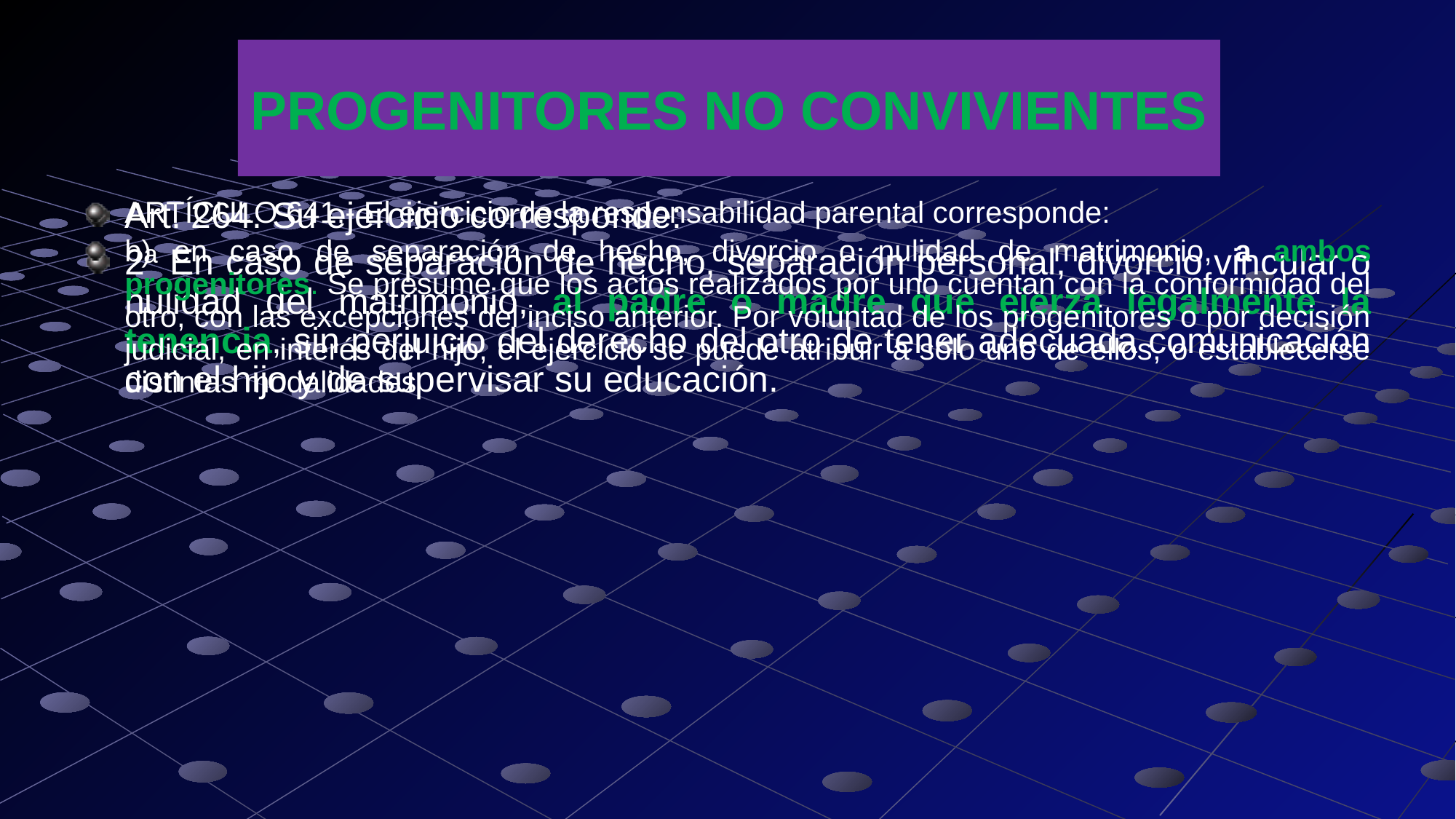

# PROGENITORES NO CONVIVIENTES
Art. 264. Su ejercicio corresponde:
2ª En caso de separación de hecho, separación personal, divorcio vincular o nulidad del matrimonio, al padre o madre que ejerza legalmente la tenencia, sin perjuicio del derecho del otro de tener adecuada comunicación con el hijo y de supervisar su educación.

ARTÍCULO 641.- El ejercicio de la responsabilidad parental corresponde:
b) en caso de separación de hecho, divorcio o nulidad de matrimonio, a ambos progenitores. Se presume que los actos realizados por uno cuentan con la conformidad del otro, con las excepciones del inciso anterior. Por voluntad de los progenitores o por decisión judicial, en interés del hijo, el ejercicio se puede atribuir a sólo uno de ellos, o establecerse distintas modalidades